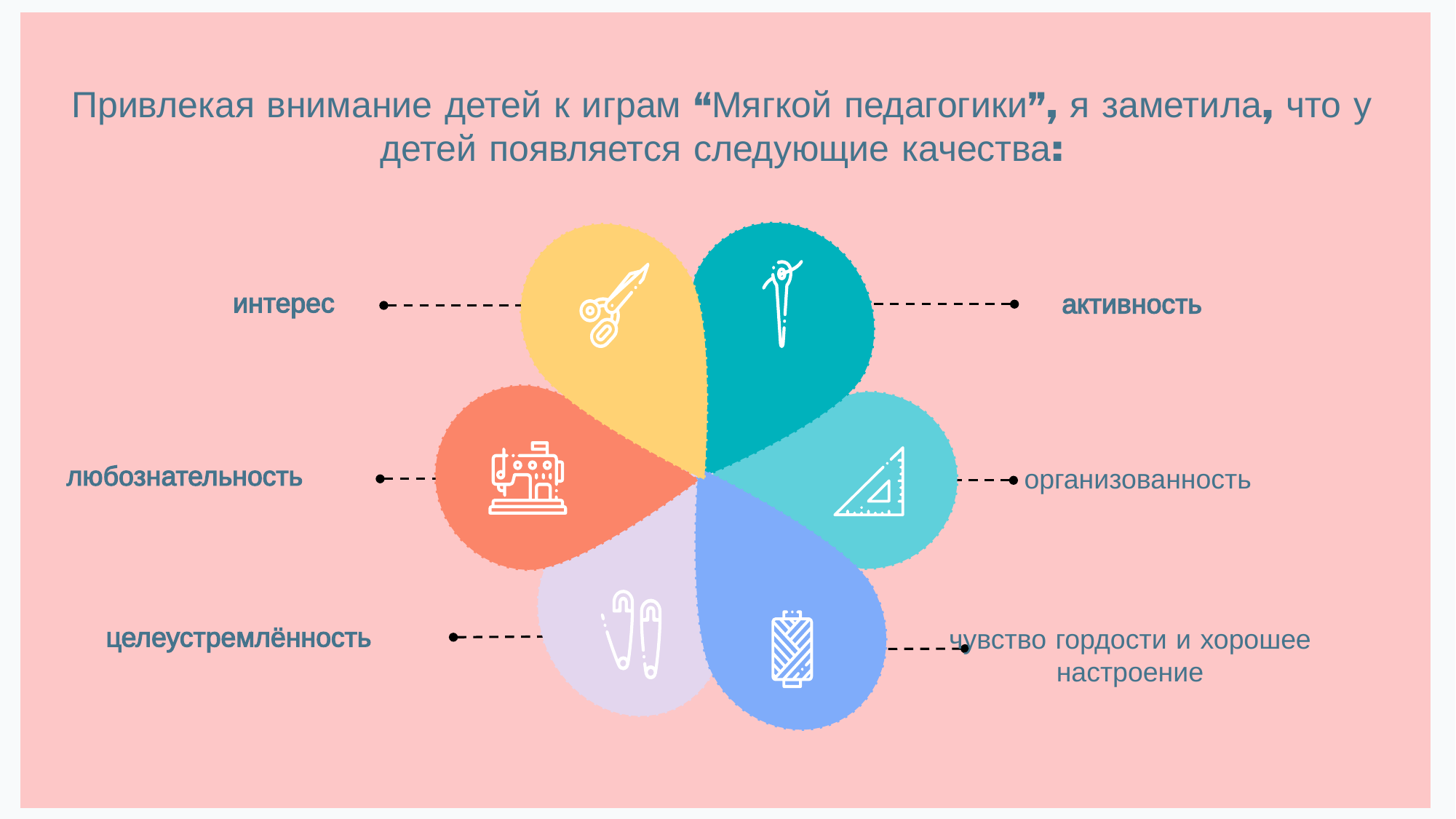

Привлекая внимание детей к играм “Мягкой педагогики”, я заметила, что у детей появляется следующие качества:

интерес

активность

любознательность

организованность

целеустремлённость
чувство гордости и хорошее настроение